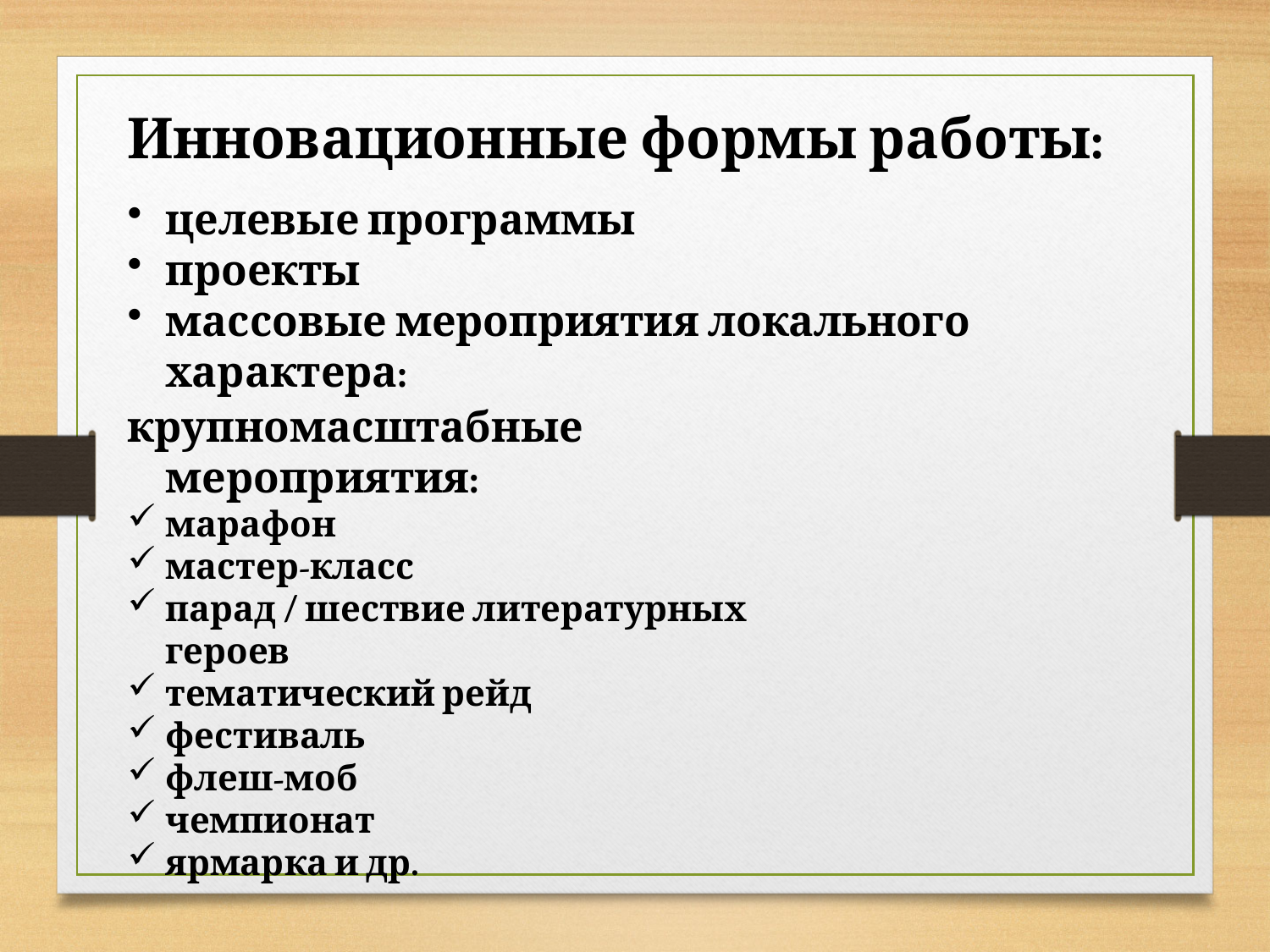

Инновационные формы работы:

целевые программы
проекты
массовые мероприятия локального характера:
крупномасштабные мероприятия:
марафон
мастер-класс
парад / шествие литературных героев
тематический рейд
фестиваль
флеш-моб
чемпионат
ярмарка и др.